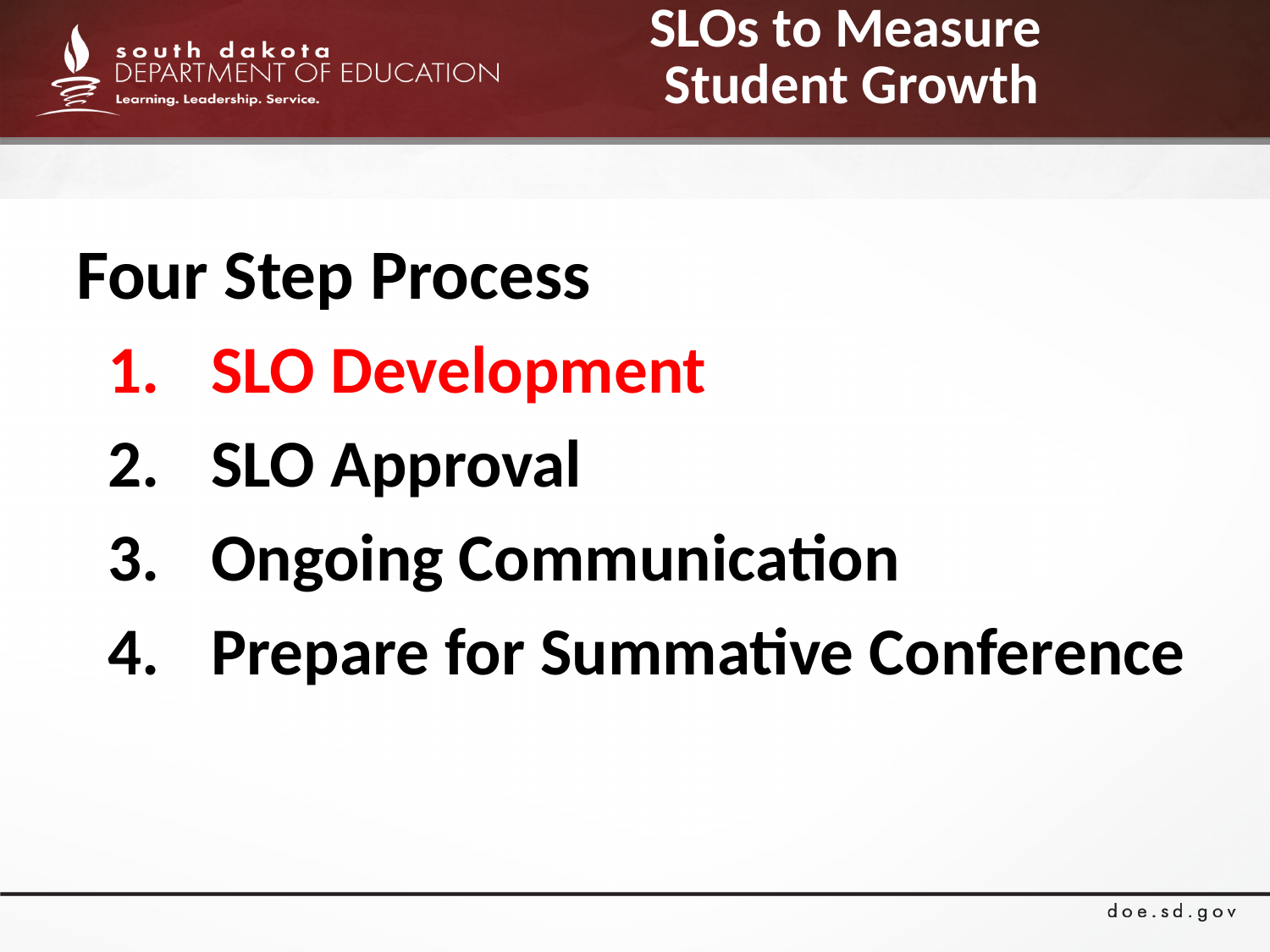

# SLOs to Measure Student Growth
Four Step Process
SLO Development
SLO Approval
Ongoing Communication
Prepare for Summative Conference